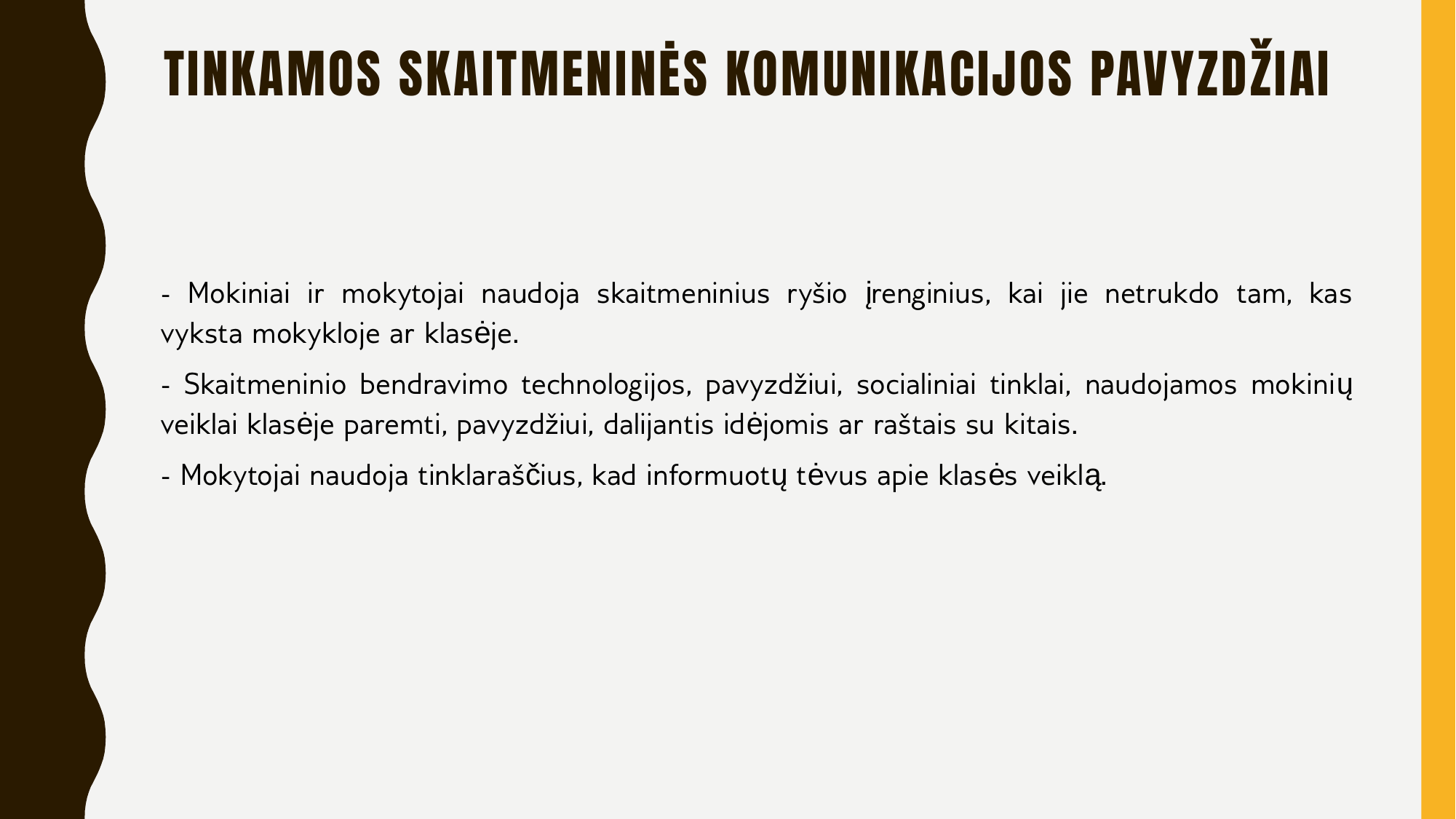

# Tinkamos skaitmeninės komunikacijos pavyzdžiai
- Mokiniai ir mokytojai naudoja skaitmeninius ryšio įrenginius, kai jie netrukdo tam, kas vyksta mokykloje ar klasėje.
- Skaitmeninio bendravimo technologijos, pavyzdžiui, socialiniai tinklai, naudojamos mokinių veiklai klasėje paremti, pavyzdžiui, dalijantis idėjomis ar raštais su kitais.
- Mokytojai naudoja tinklaraščius, kad informuotų tėvus apie klasės veiklą.